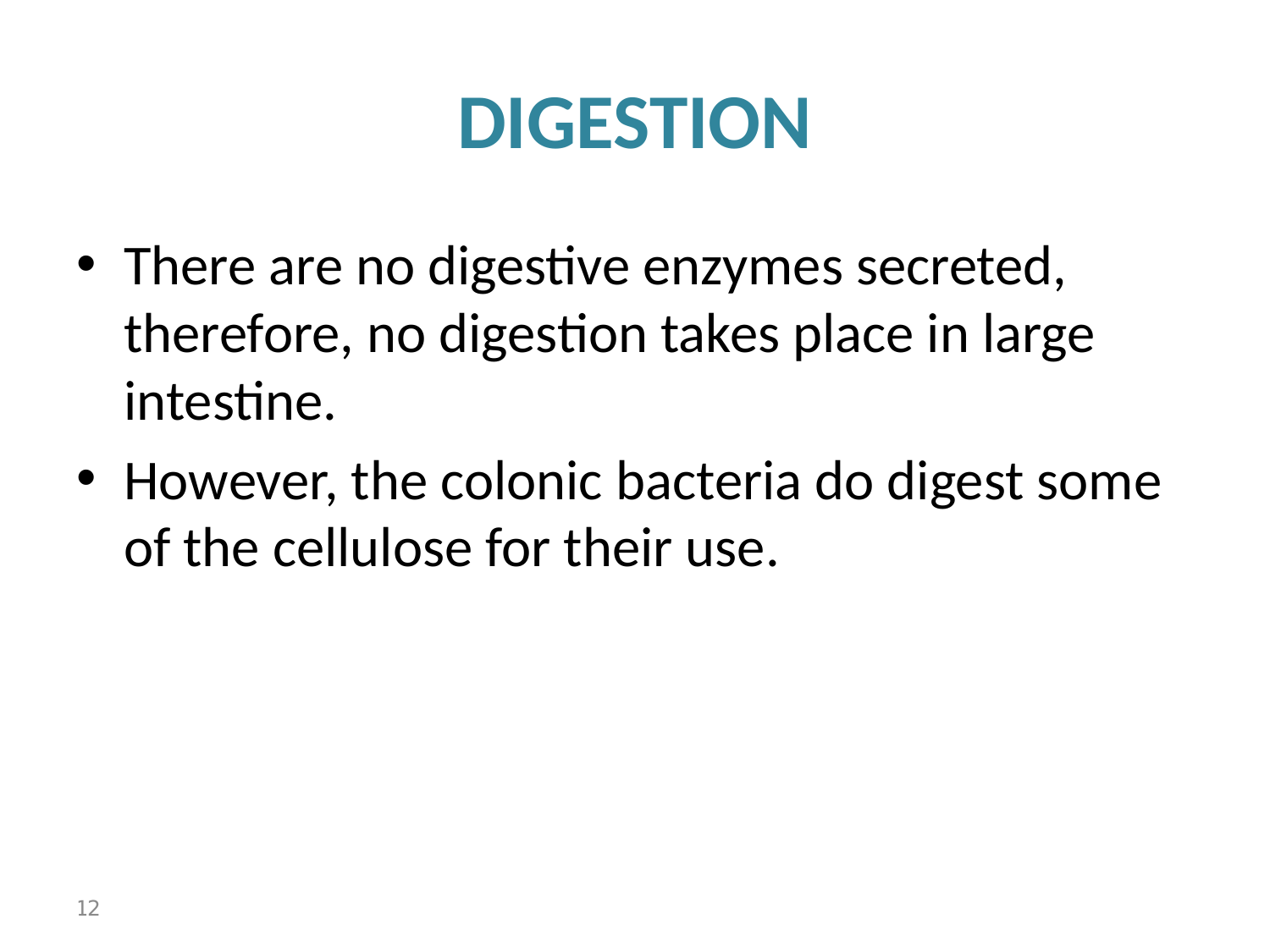

# DIGESTION
There are no digestive enzymes secreted, therefore, no digestion takes place in large intestine.
However, the colonic bacteria do digest some of the cellulose for their use.
12